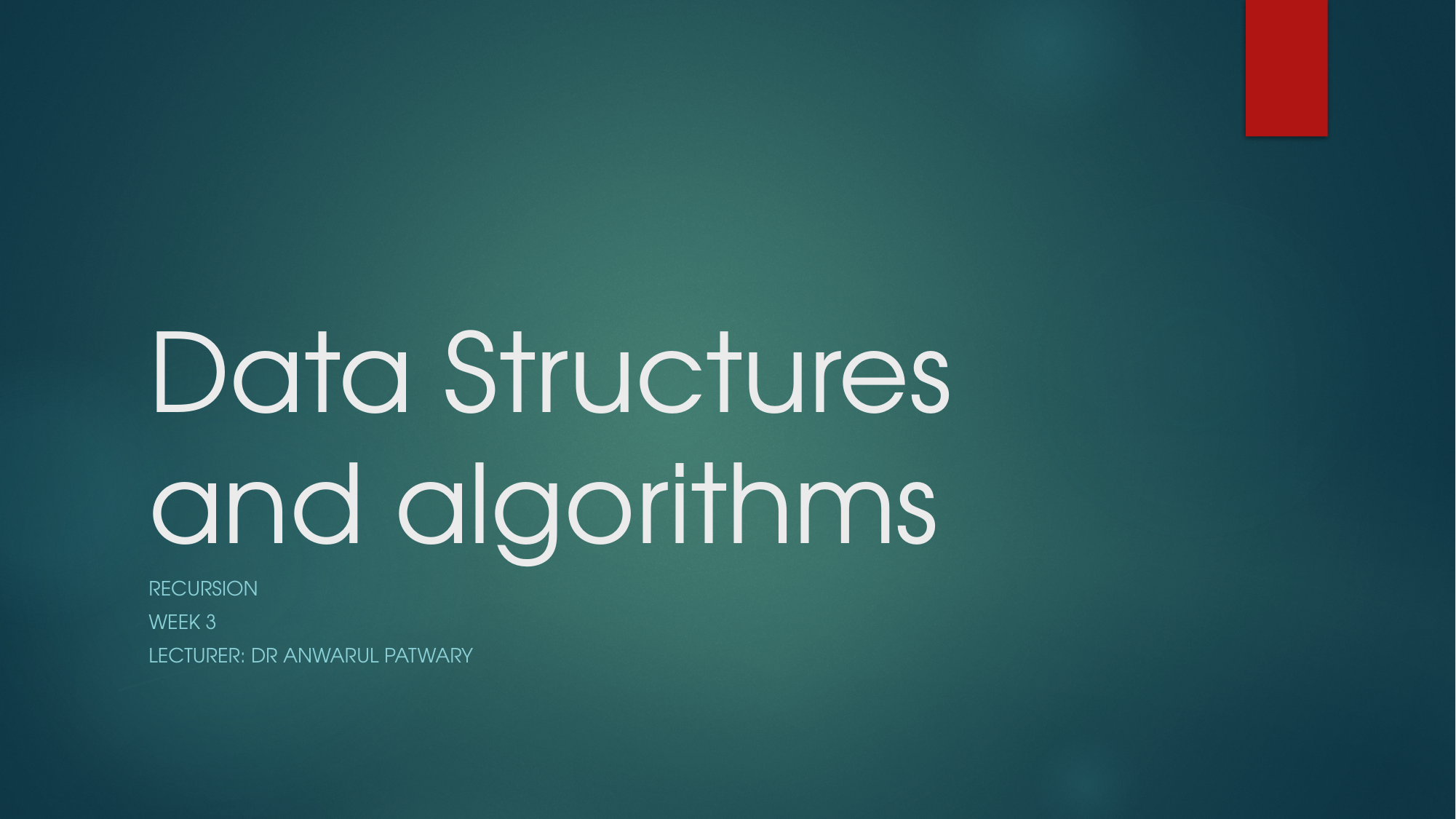

# Data Structures and algorithms
Recursion
Week 3
Lecturer: Dr Anwarul Patwary